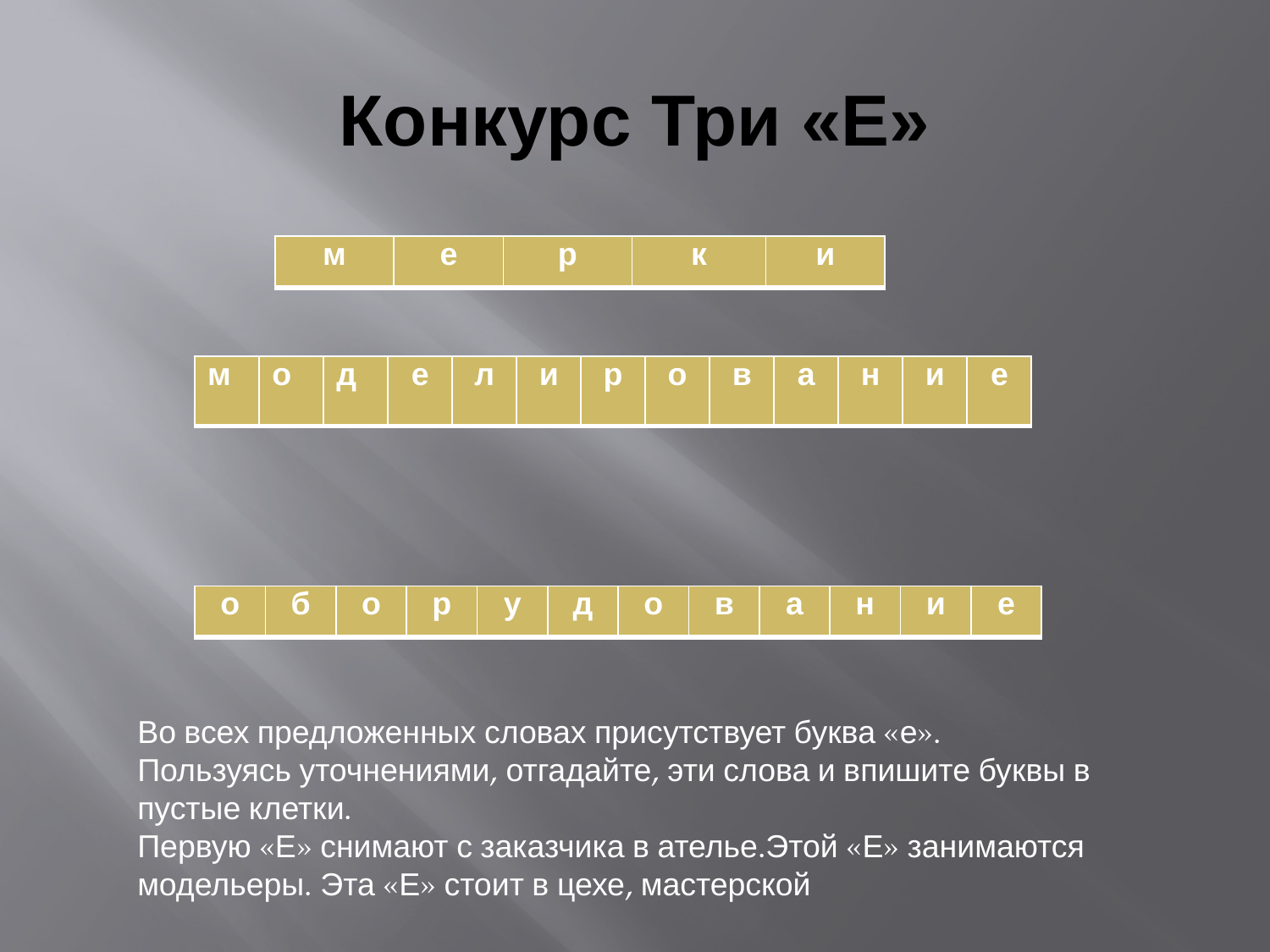

# Конкурс Три «Е»
| м | е | р | к | и |
| --- | --- | --- | --- | --- |
| м | о | д | е | л | и | р | о | в | а | н | и | е |
| --- | --- | --- | --- | --- | --- | --- | --- | --- | --- | --- | --- | --- |
| о | б | о | р | у | д | о | в | а | н | и | е |
| --- | --- | --- | --- | --- | --- | --- | --- | --- | --- | --- | --- |
Во всех предложенных словах присутствует буква «е». Пользуясь уточнениями, отгадайте, эти слова и впишите буквы в пустые клетки.
Первую «Е» снимают с заказчика в ателье.Этой «Е» занимаются модельеры. Эта «Е» стоит в цехе, мастерской